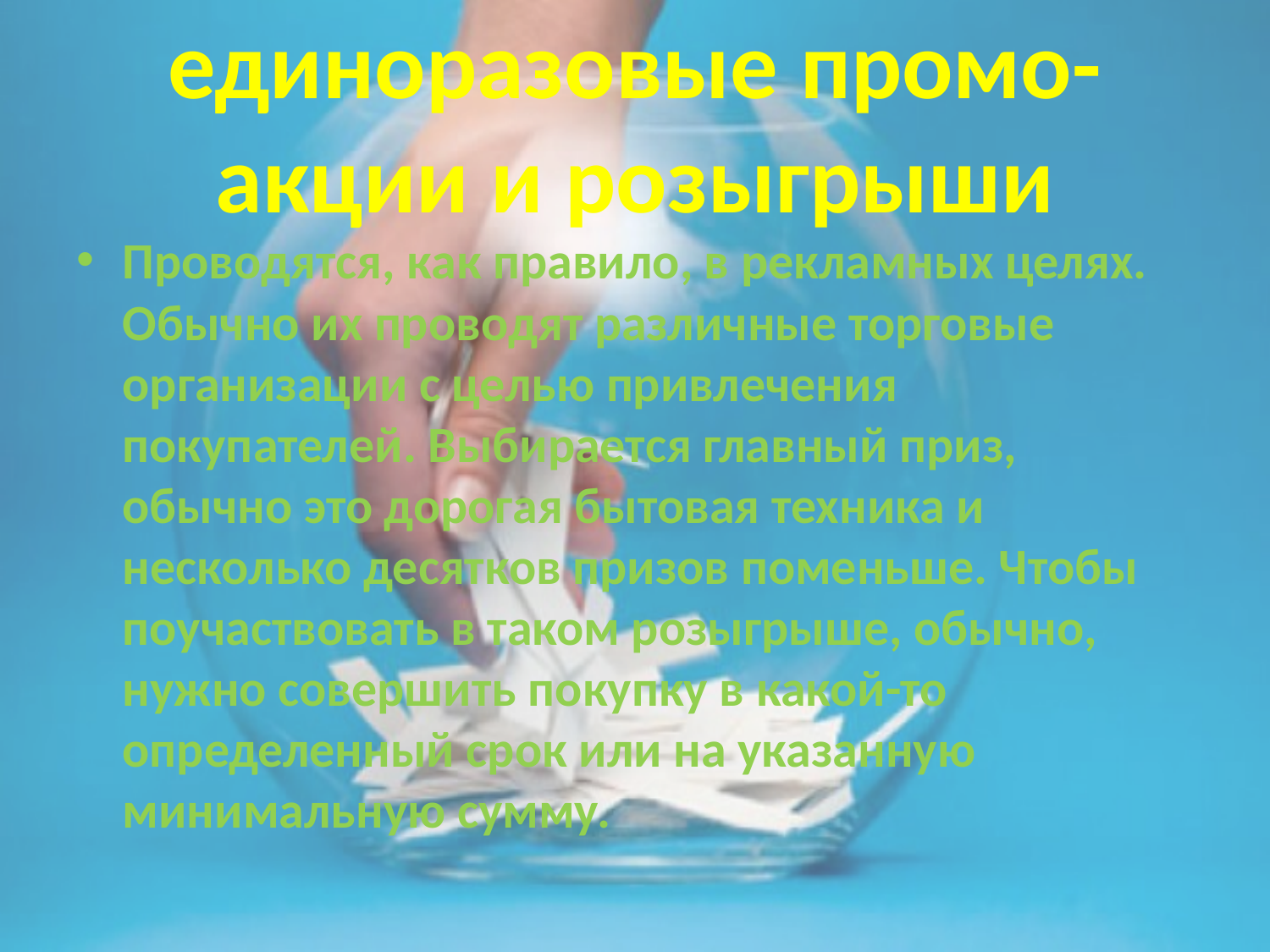

# единоразовые промо-акции и розыгрыши
Проводятся, как правило, в рекламных целях. Обычно их проводят различные торговые организации с целью привлечения покупателей. Выбирается главный приз, обычно это дорогая бытовая техника и несколько десятков призов поменьше. Чтобы поучаствовать в таком розыгрыше, обычно, нужно совершить покупку в какой-то определенный срок или на указанную минимальную сумму.